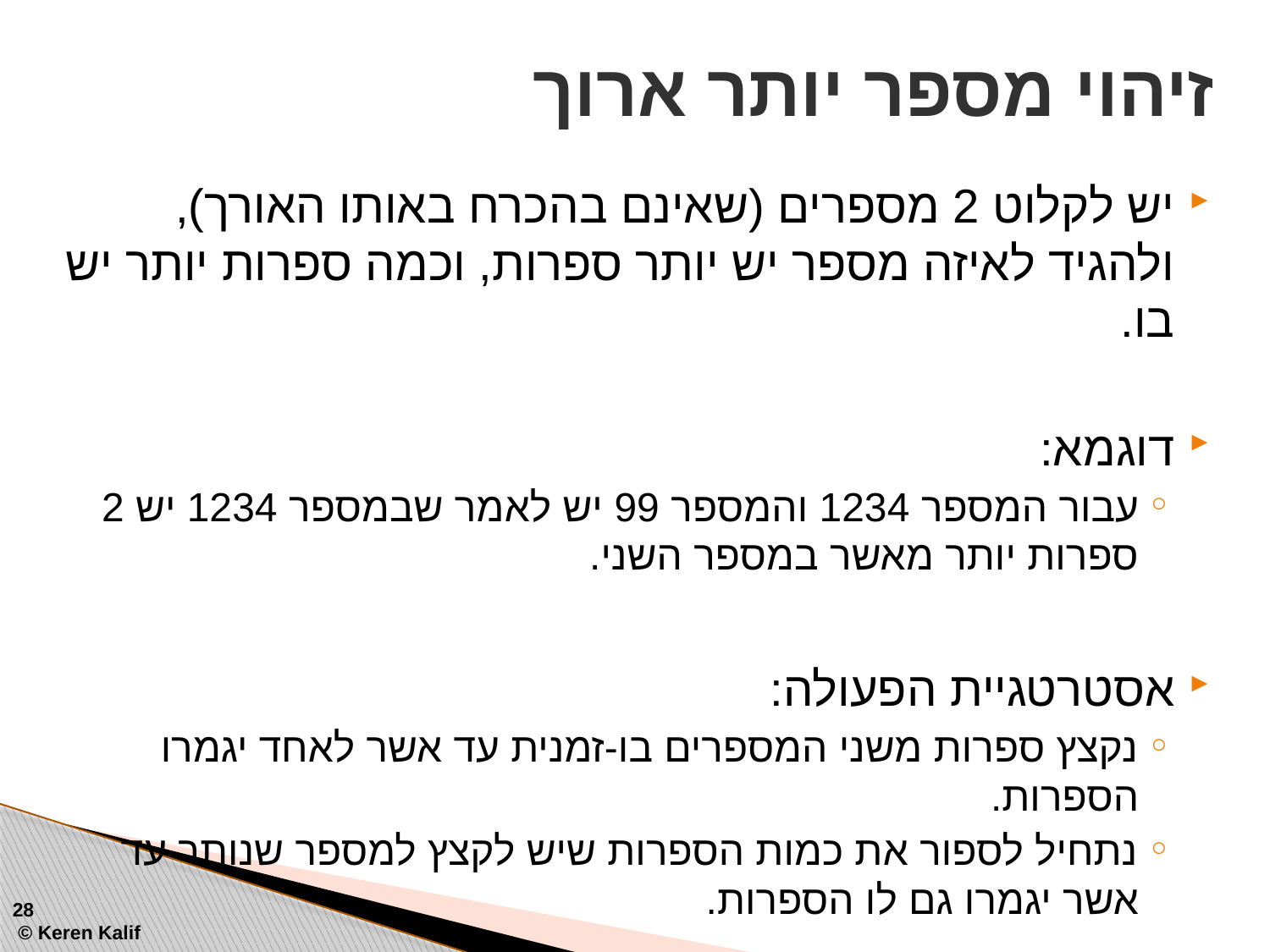

# זיהוי מספר יותר ארוך
יש לקלוט 2 מספרים (שאינם בהכרח באותו האורך), ולהגיד לאיזה מספר יש יותר ספרות, וכמה ספרות יותר יש בו.

דוגמא:
עבור המספר 1234 והמספר 99 יש לאמר שבמספר 1234 יש 2 ספרות יותר מאשר במספר השני.

אסטרטגיית הפעולה:
נקצץ ספרות משני המספרים בו-זמנית עד אשר לאחד יגמרו הספרות.
נתחיל לספור את כמות הספרות שיש לקצץ למספר שנותר עד אשר יגמרו גם לו הספרות.
28
 © Keren Kalif